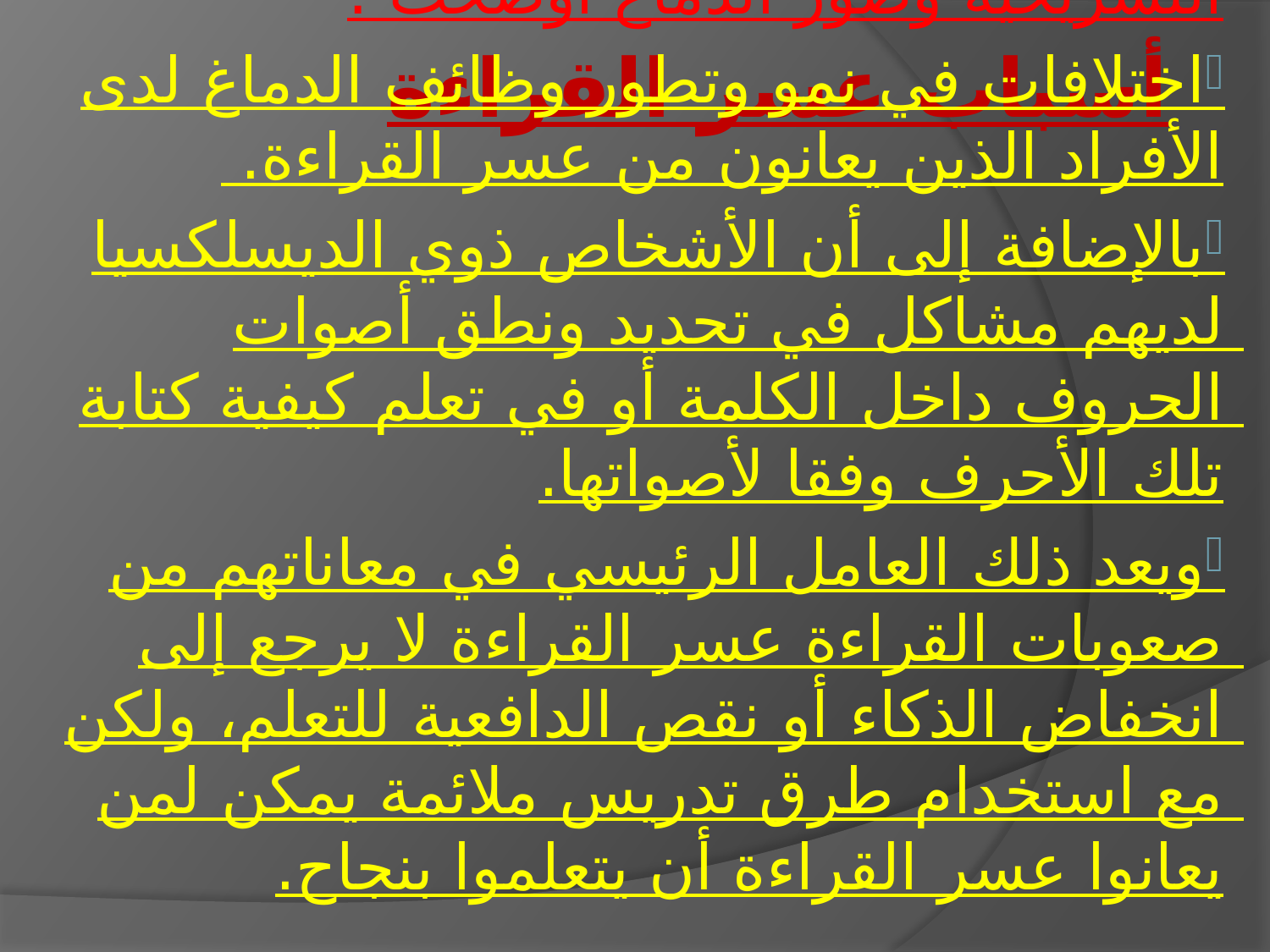

# أسباب عسر القراءة
الأسباب الحقيقية لعسر القراءة لا تزال غير واضحة تماما حتى الآن، ولكن الدراسات التشريحية وصور الدماغ أوضحت :
اختلافات في نمو وتطور وظائف الدماغ لدى الأفراد الذين يعانون من عسر القراءة.
بالإضافة إلى أن الأشخاص ذوي الديسلكسيا لديهم مشاكل في تحديد ونطق أصوات الحروف داخل الكلمة أو في تعلم كيفية كتابة تلك الأحرف وفقا لأصواتها.
ويعد ذلك العامل الرئيسي في معاناتهم من صعوبات القراءة عسر القراءة لا يرجع إلى انخفاض الذكاء أو نقص الدافعية للتعلم، ولكن مع استخدام طرق تدريس ملائمة يمكن لمن يعانوا عسر القراءة أن يتعلموا بنجاح.